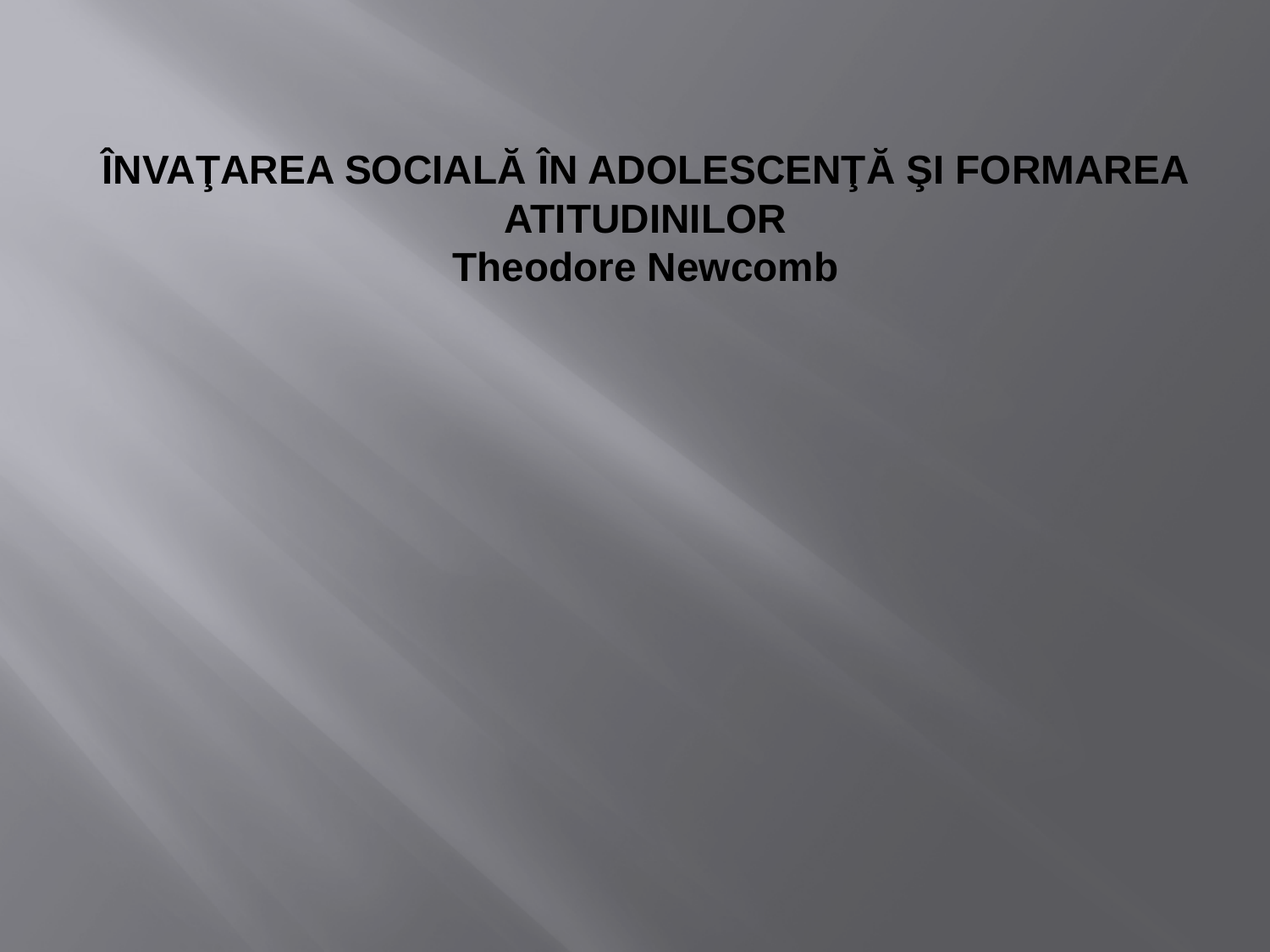

# ÎNVAŢAREA SOCIALĂ ÎN ADOLESCENŢĂ ŞI FORMAREA ATITUDINILOR Theodore Newcomb